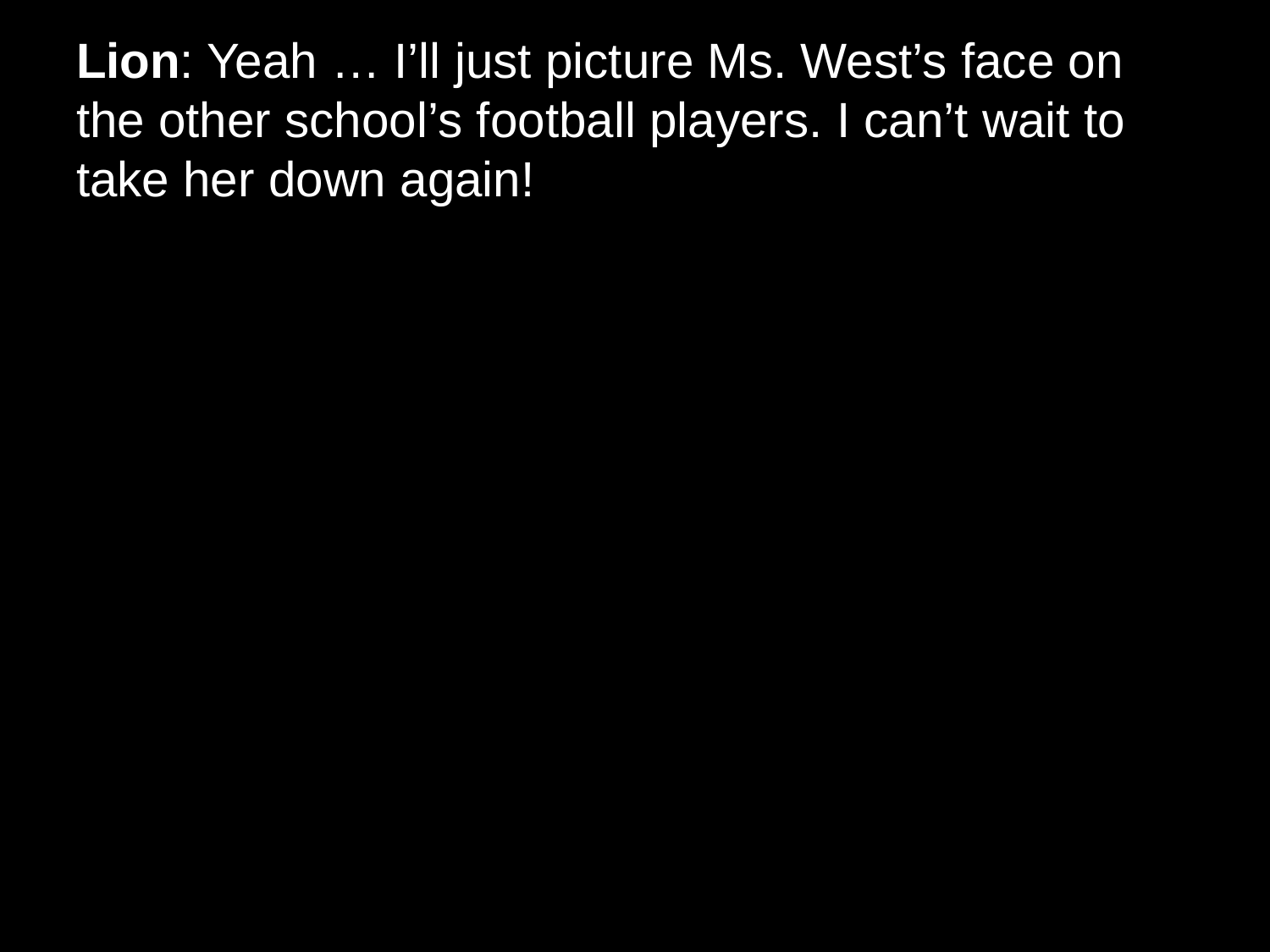

# Lion: Yeah … I’ll just picture Ms. West’s face on the other school’s football players. I can’t wait to take her down again!